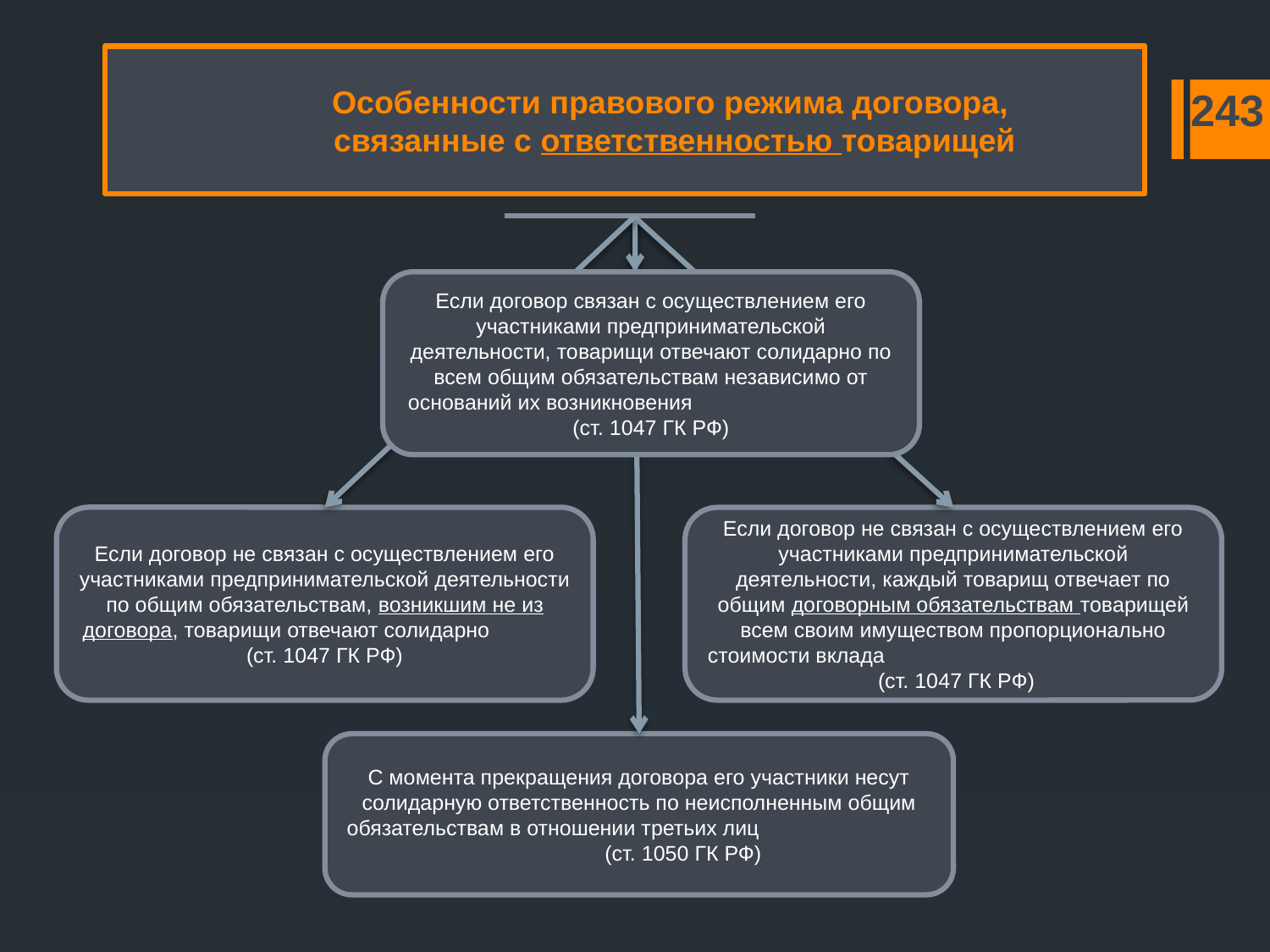

Особенности правового режима договора,
связанные с ответственностью товарищей
243
Если договор связан с осуществлением его участниками предпринимательской деятельности, товарищи отвечают солидарно по всем общим обязательствам независимо от оснований их возникновения                                   (ст. 1047 ГК РФ)
Если договор не связан с осуществлением его участниками предпринимательской деятельности по общим обязательствам, возникшим не из договора, товарищи отвечают солидарно              (ст. 1047 ГК РФ)
Если договор не связан с осуществлением его участниками предпринимательской деятельности, каждый товарищ отвечает по общим договорным обязательствам товарищей всем своим имуществом пропорционально стоимости вклада                                                       (ст. 1047 ГК РФ)
С момента прекращения договора его участники несут солидарную ответственность по неисполненным общим обязательствам в отношении третьих лиц                                             (ст. 1050 ГК РФ)